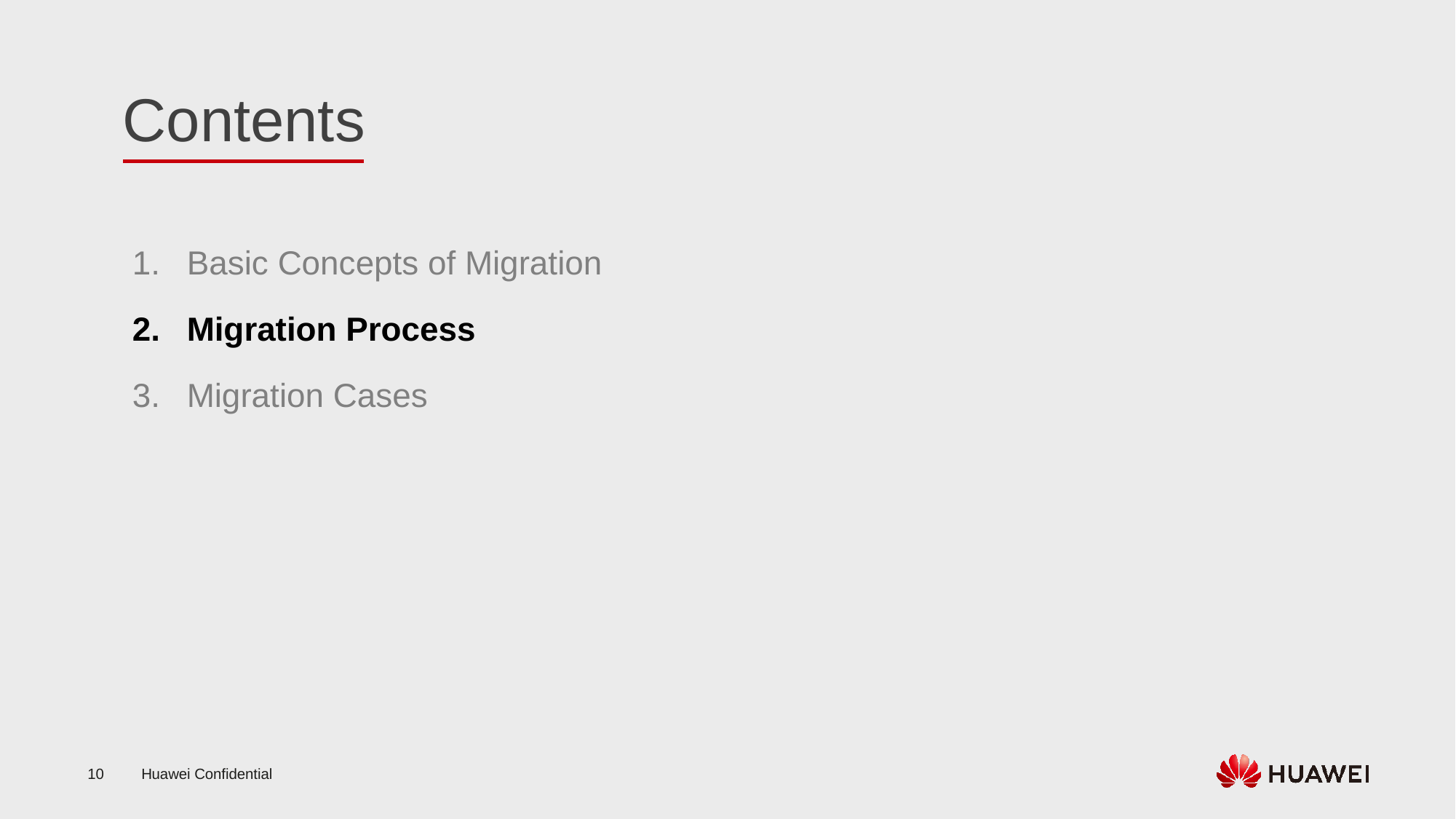

Basic Concepts of Migration
Migration Process
Migration Cases